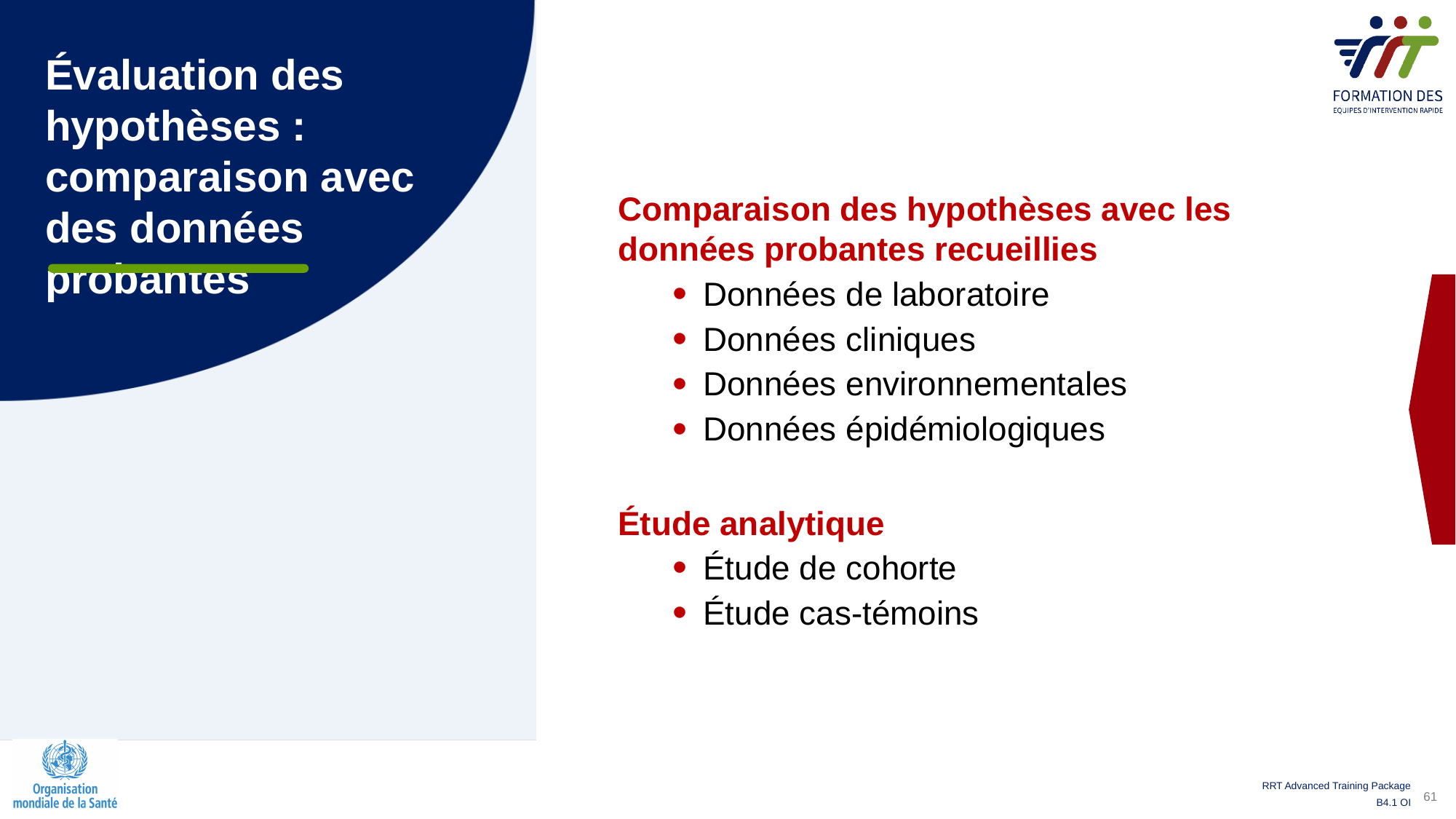

Évaluation des hypothèses :
comparaison avec des données probantes
Comparaison des hypothèses avec les données probantes recueillies
Données de laboratoire
Données cliniques
Données environnementales
Données épidémiologiques

Étude analytique
Étude de cohorte
Étude cas-témoins